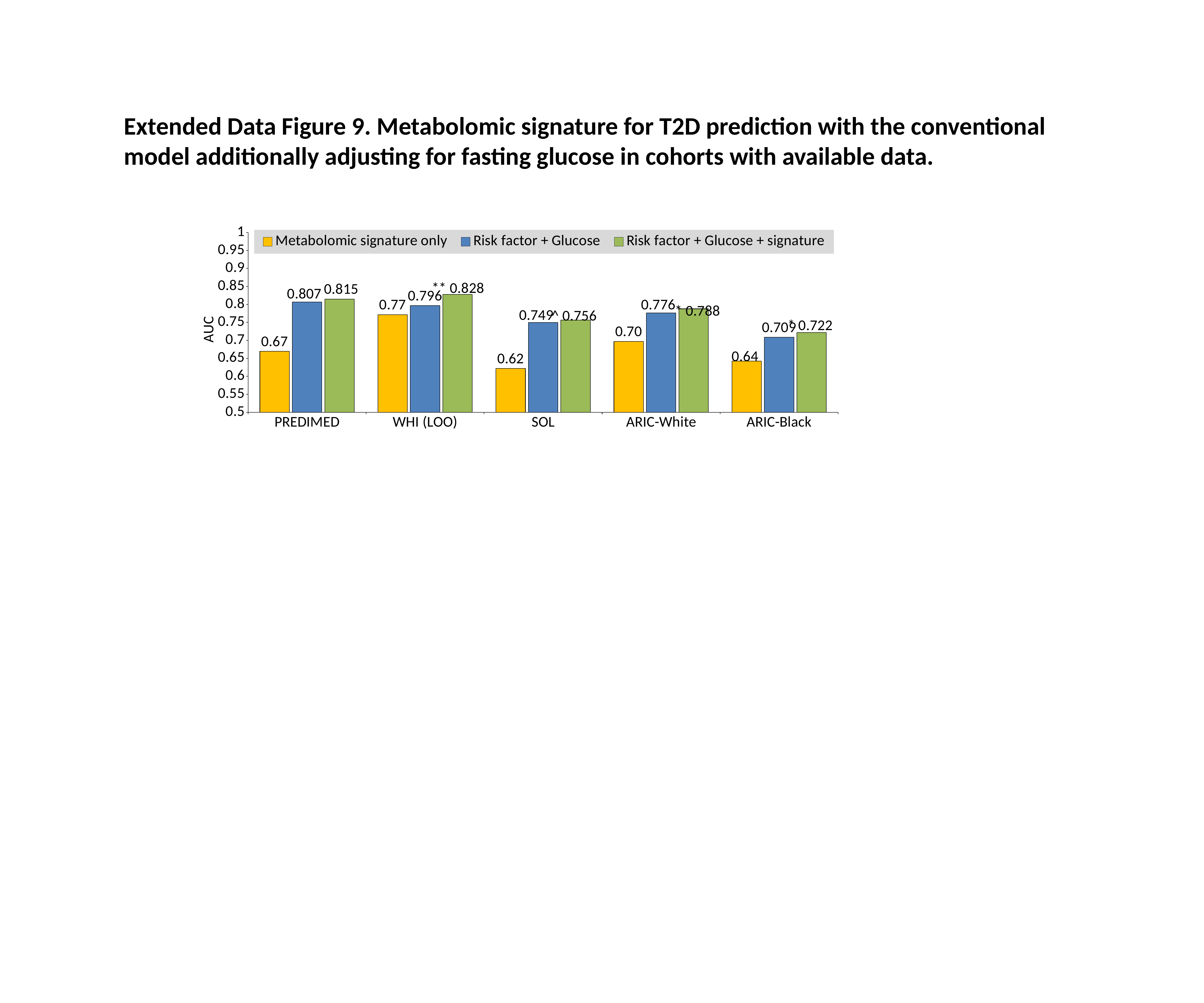

Extended Data Figure 9. Metabolomic signature for T2D prediction with the conventional model additionally adjusting for fasting glucose in cohorts with available data.

### Chart

| Category |  |  |  |
|---|---|---|---|
| PREDIMED | 0.669406424100695 | 0.806649356902125 | 0.81485143407387 |
| WHI (LOO) | 0.77133511827001 | 0.796416423432805 | 0.827716940017095 |
| SOL | 0.6216165 | 0.7494043 | 0.7563429 |
| ARIC-White | 0.696826437389265 | 0.776133998985091 | 0.787676784612989 |
| ARIC-Black | 0.642198625601502 | 0.708588512153765 | 0.721802929937179 |